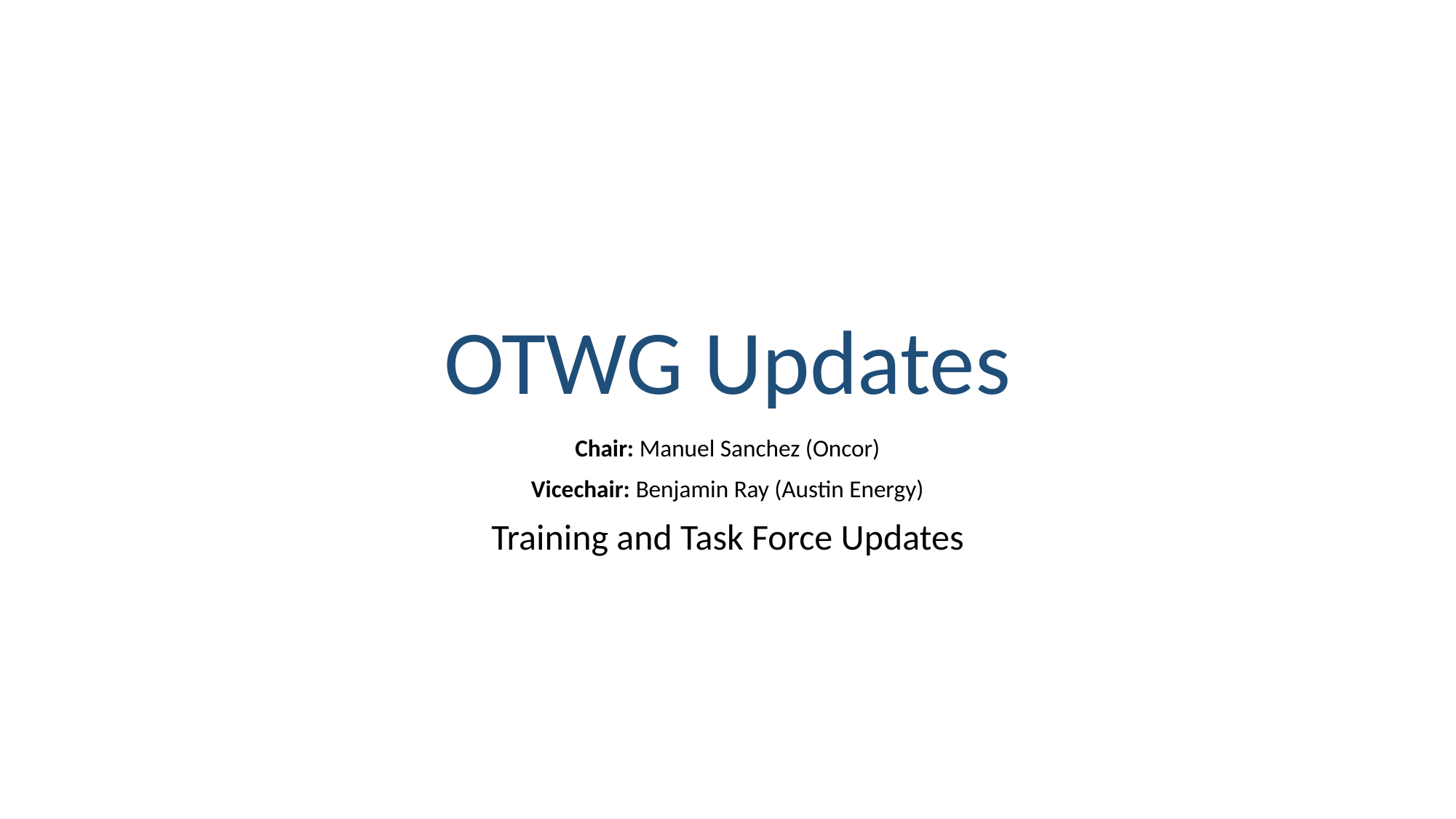

# OTWG Updates
Chair: Manuel Sanchez (Oncor)
Vicechair: Benjamin Ray (Austin Energy)
Training and Task Force Updates